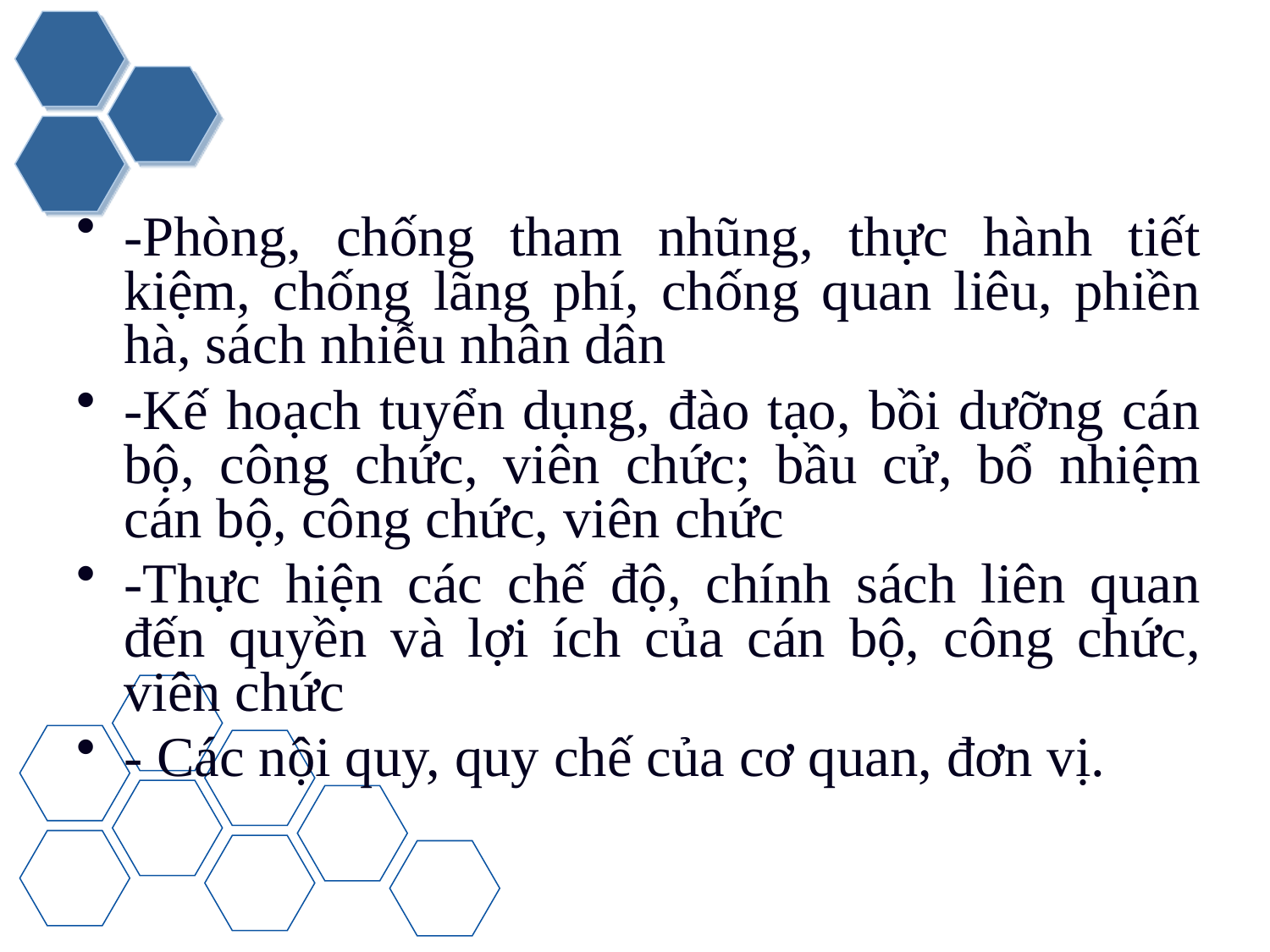

#
-Phòng, chống tham nhũng, thực hành tiết kiệm, chống lãng phí, chống quan liêu, phiền hà, sách nhiễu nhân dân
-Kế hoạch tuyển dụng, đào tạo, bồi dưỡng cán bộ, công chức, viên chức; bầu cử, bổ nhiệm cán bộ, công chức, viên chức
-Thực hiện các chế độ, chính sách liên quan đến quyền và lợi ích của cán bộ, công chức, viên chức
- Các nội quy, quy chế của cơ quan, đơn vị.